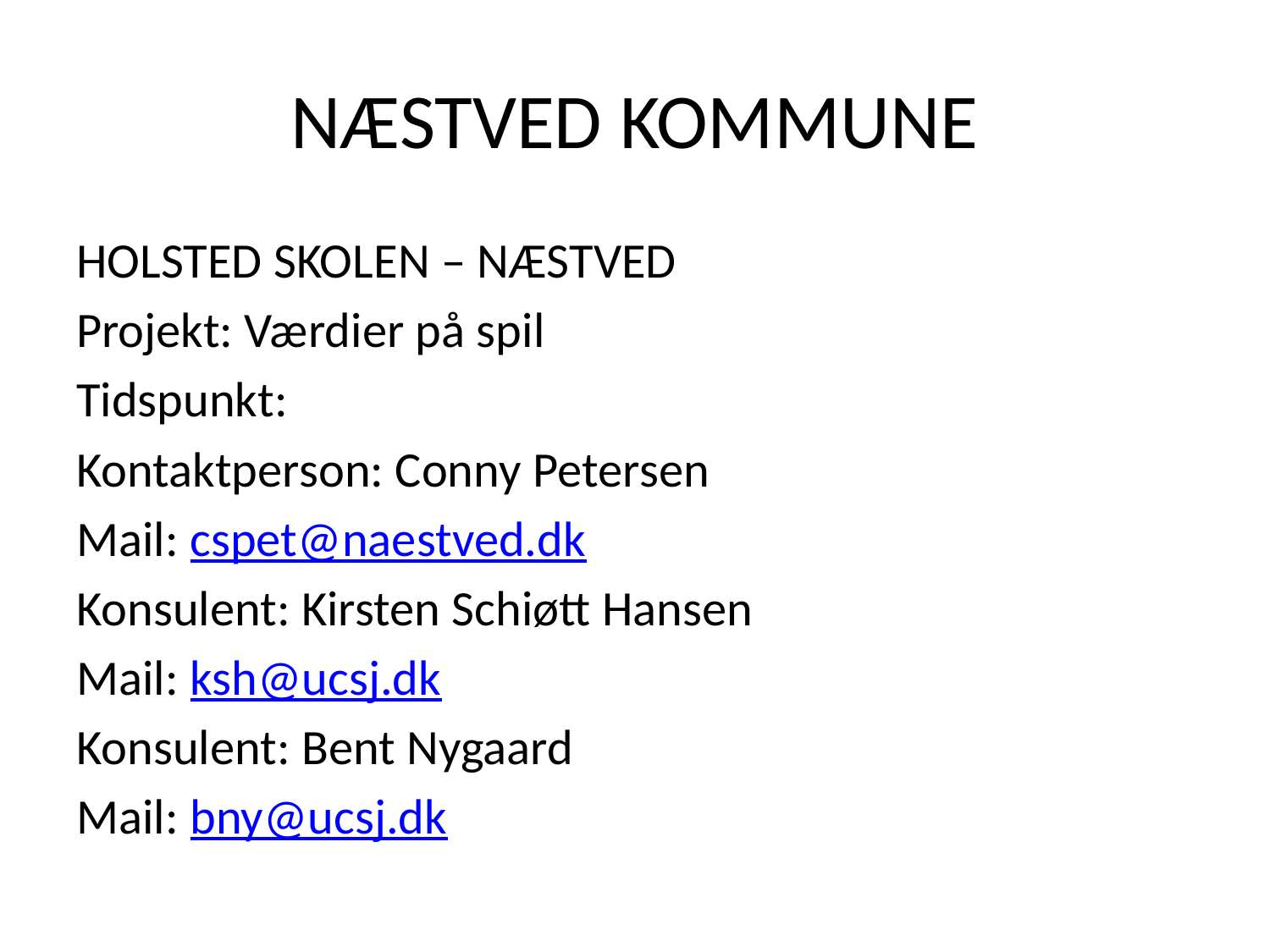

# NÆSTVED KOMMUNE
HOLSTED SKOLEN – NÆSTVED
Projekt: Værdier på spil
Tidspunkt:
Kontaktperson: Conny Petersen
Mail: cspet@naestved.dk
Konsulent: Kirsten Schiøtt Hansen
Mail: ksh@ucsj.dk
Konsulent: Bent Nygaard
Mail: bny@ucsj.dk